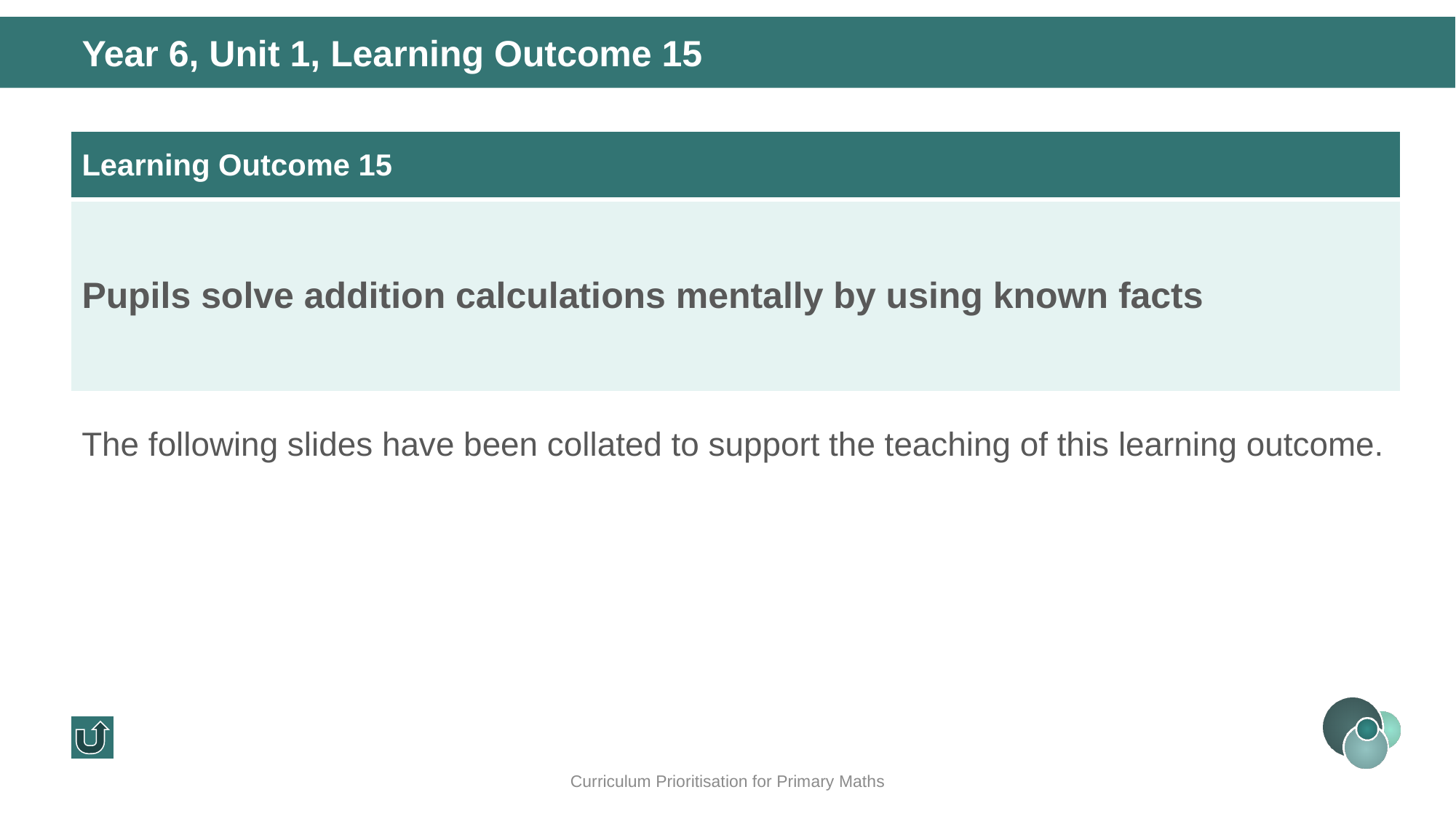

Year 6, Unit 1, Learning Outcome 15
| Learning Outcome 15 |
| --- |
| Pupils solve addition calculations mentally by using known facts |
The following slides have been collated to support the teaching of this learning outcome.

Curriculum Prioritisation for Primary Maths